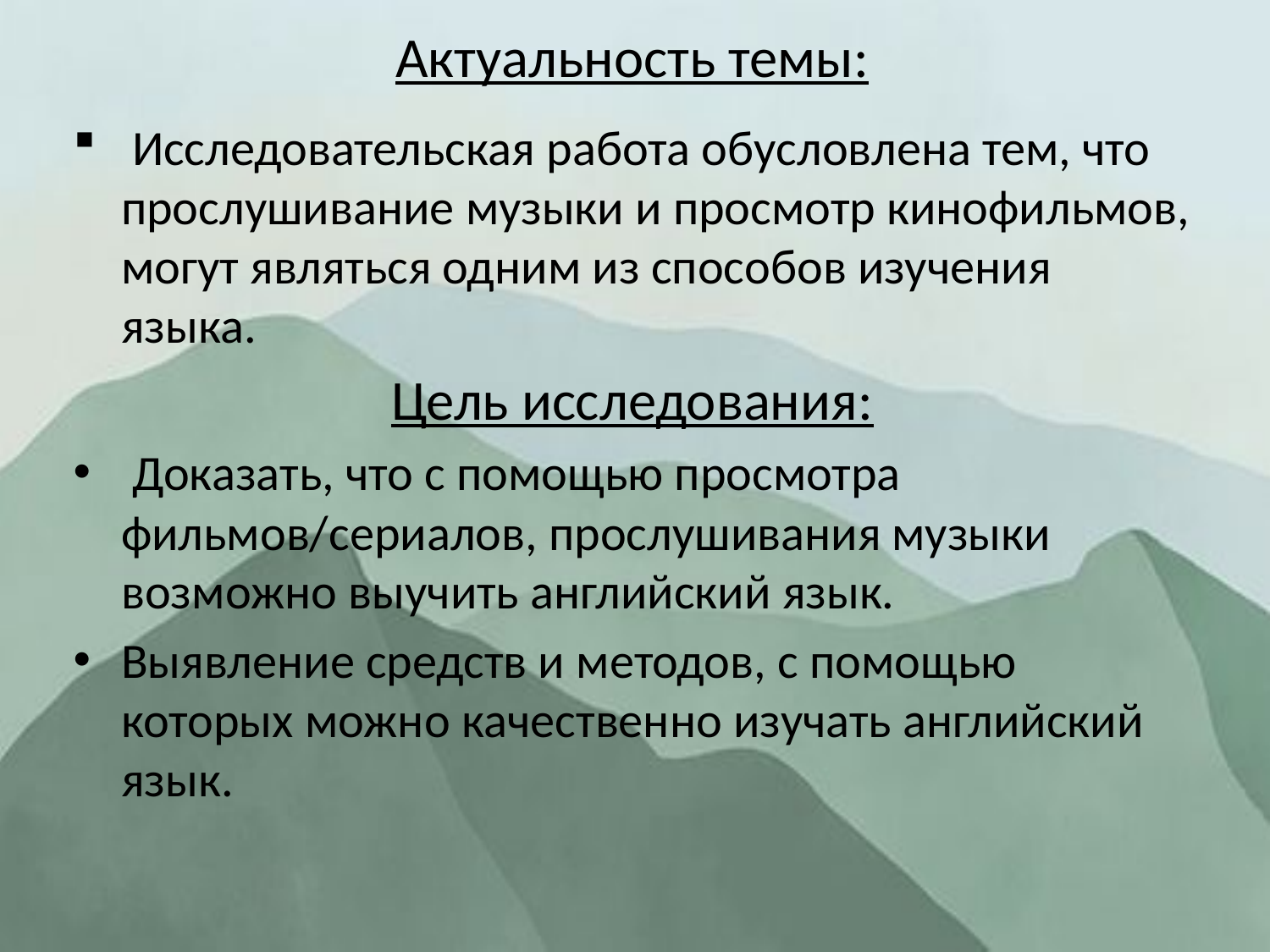

# Актуальность темы:
 Исследовательская работа обусловлена тем, что прослушивание музыки и просмотр кинофильмов, могут являться одним из способов изучения языка.
Цель исследования:
 Доказать, что с помощью просмотра    фильмов/сериалов, прослушивания музыки возможно выучить английский язык.
Выявление средств и методов, с помощью которых можно качественно изучать английский язык.